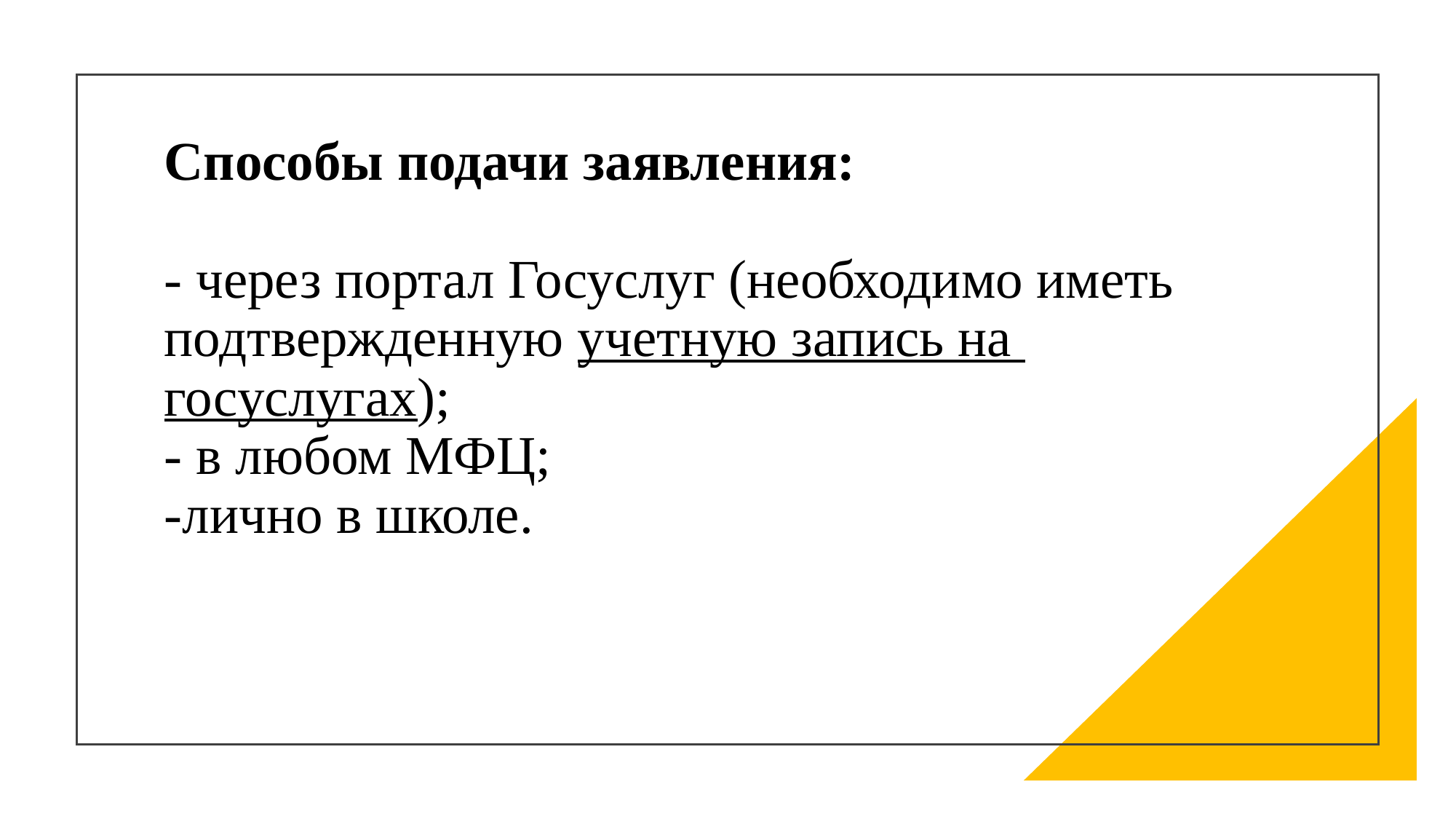

# Способы подачи заявления: - через портал Госуслуг (необходимо иметь подтвержденную учетную запись на госуслугах); - в любом МФЦ; -лично в школе.